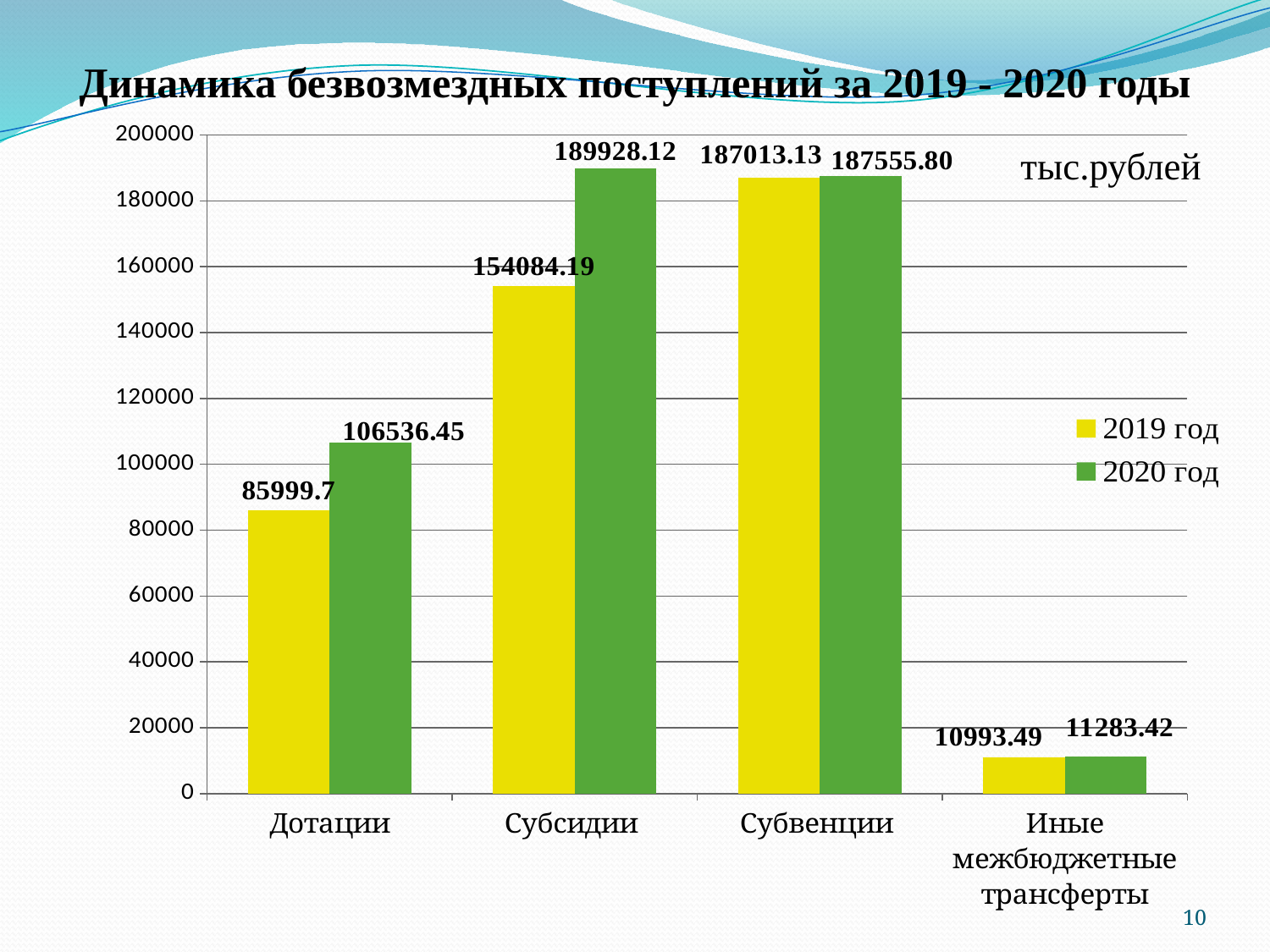

# Динамика безвозмездных поступлений за 2019 - 2020 годы

### Chart

| Category | 2019 год | 2020 год |
|---|---|---|
| Дотации | 85999.7 | 106536.451 |
| Субсидии  | 154084.19 | 189928.123 |
| Субвенции  | 187013.13 | 187555.803 |
| Иные межбюджетные трансферты | 10993.49 | 11283.424 |
тыс.рублей
10